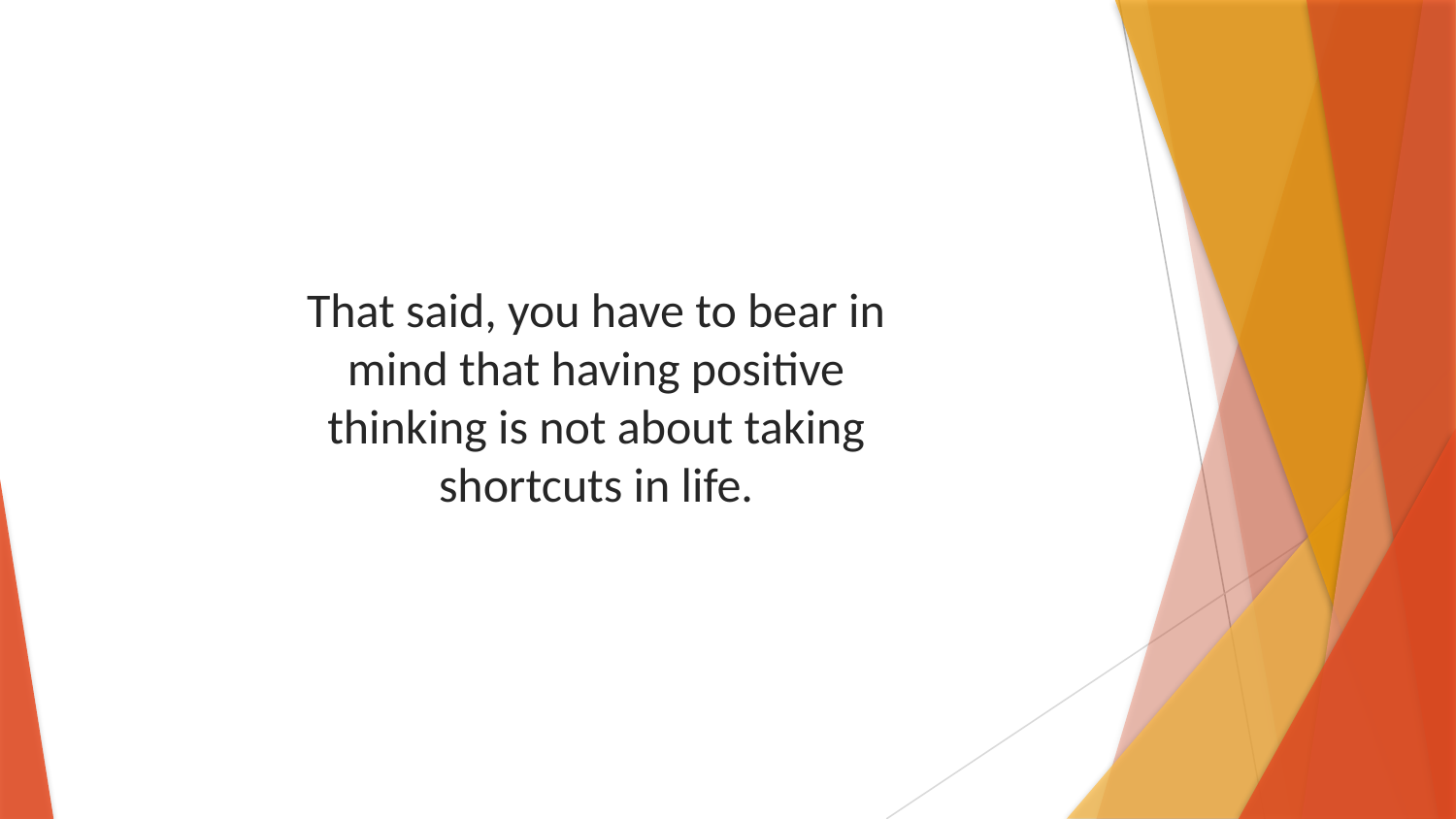

That said, you have to bear in mind that having positive thinking is not about taking shortcuts in life.